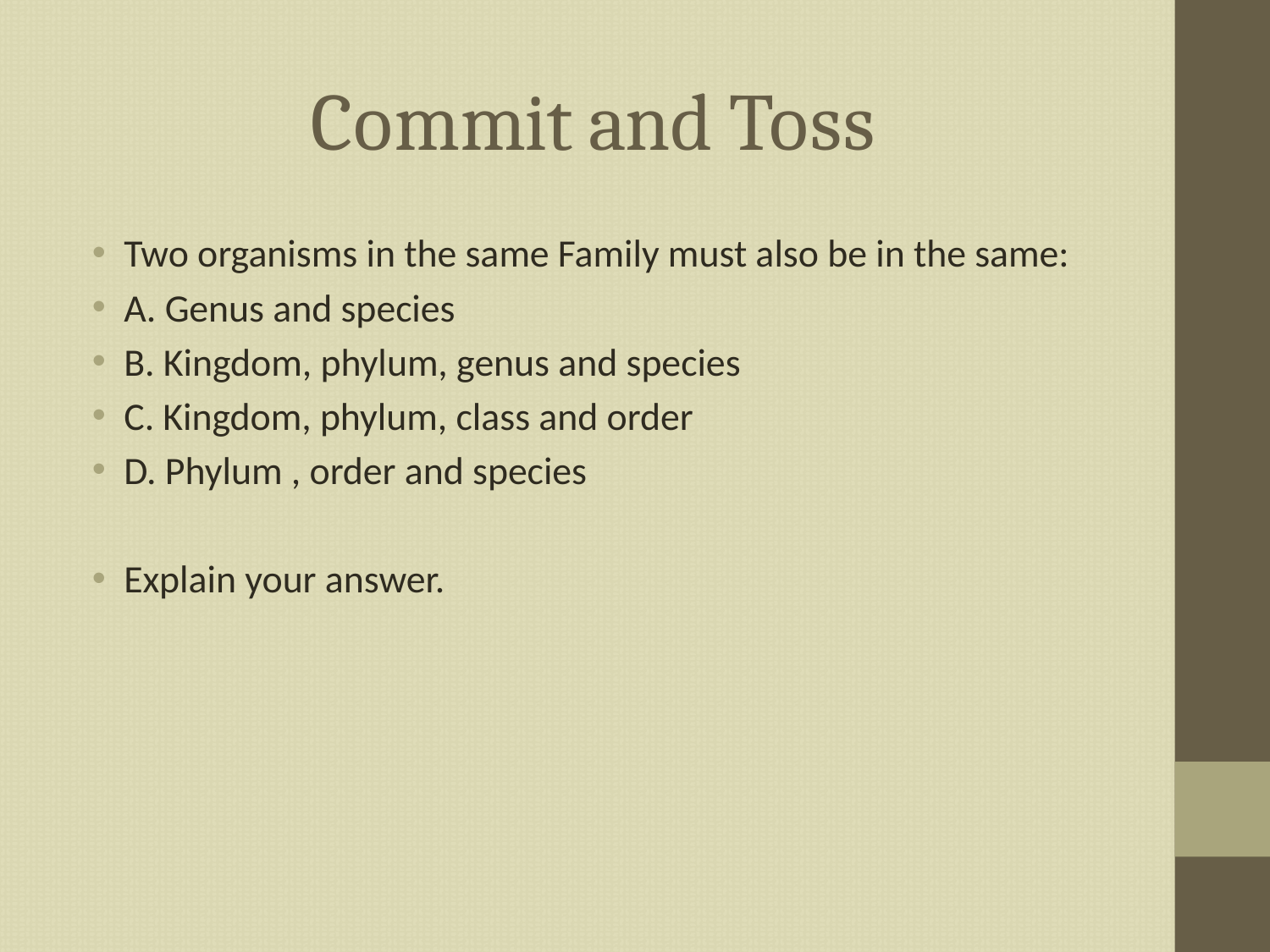

# Commit and Toss
Two organisms in the same Family must also be in the same:
A. Genus and species
B. Kingdom, phylum, genus and species
C. Kingdom, phylum, class and order
D. Phylum , order and species

Explain your answer.